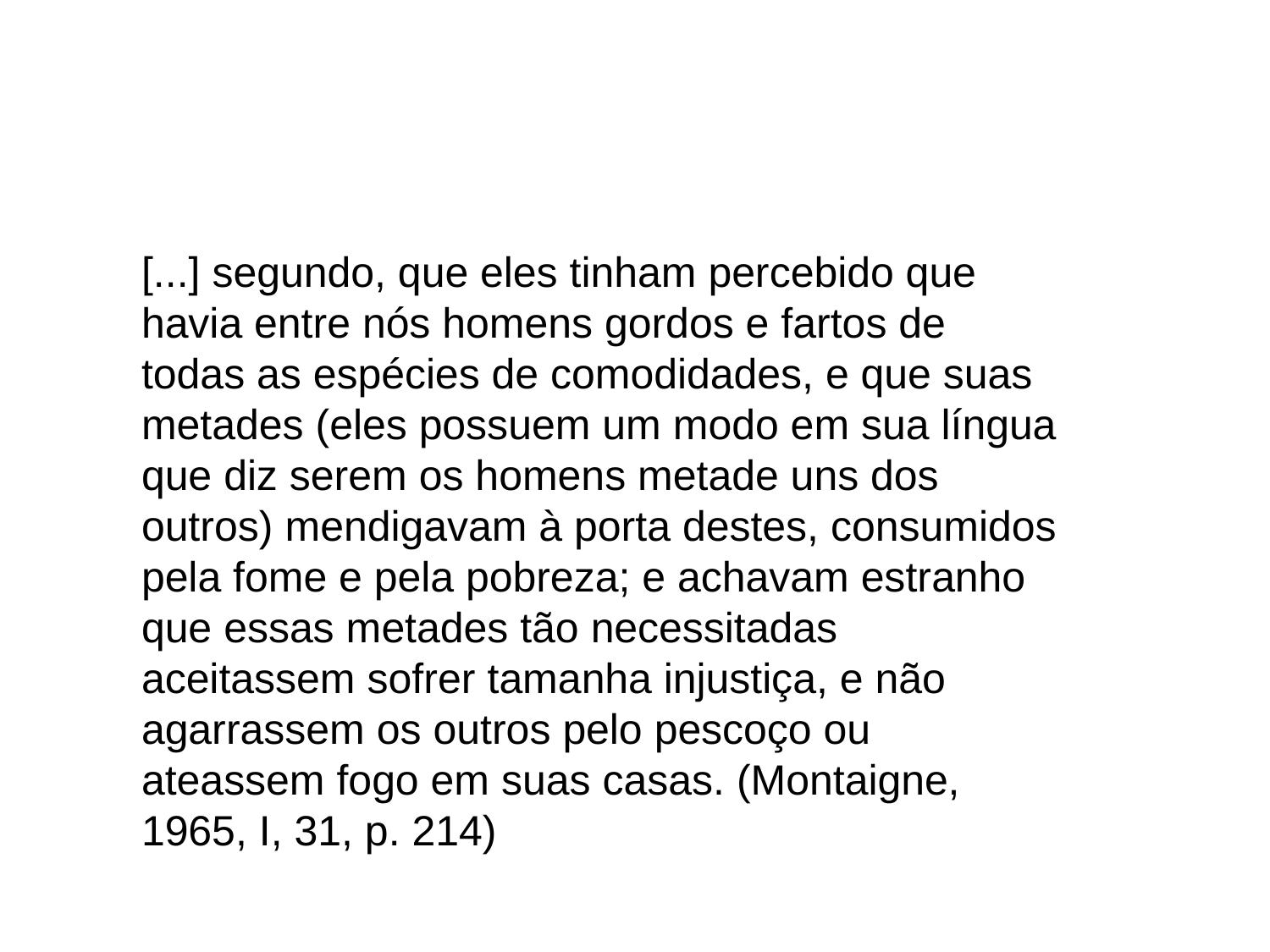

[...] segundo, que eles tinham percebido que havia entre nós homens gordos e fartos de todas as espécies de comodidades, e que suas metades (eles possuem um modo em sua língua que diz serem os homens metade uns dos outros) mendigavam à porta destes, consumidos pela fome e pela pobreza; e achavam estranho que essas metades tão necessitadas aceitassem sofrer tamanha injustiça, e não agarrassem os outros pelo pescoço ou ateassem fogo em suas casas. (Montaigne, 1965, I, 31, p. 214)